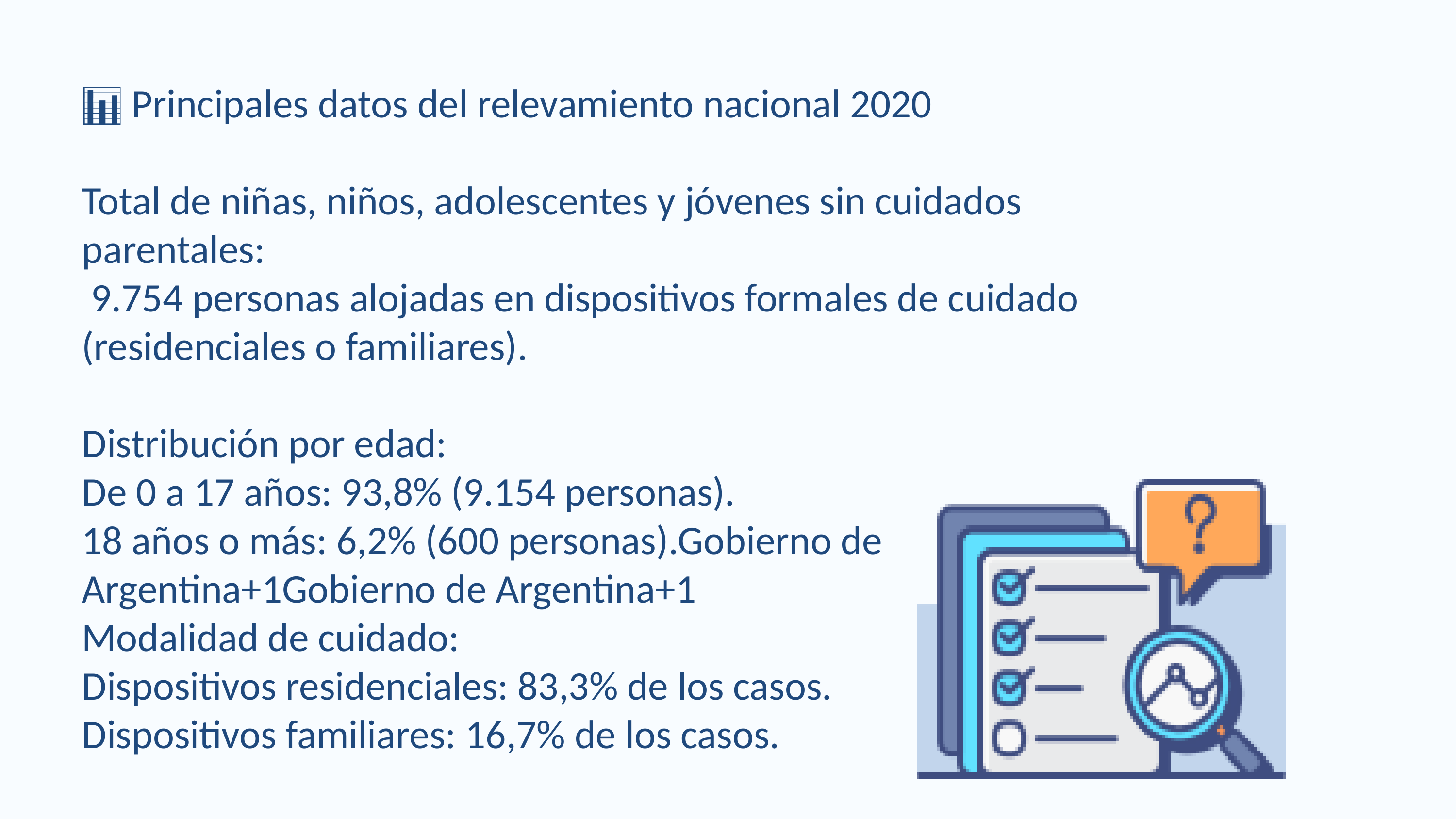

📊 Principales datos del relevamiento nacional 2020

Total de niñas, niños, adolescentes y jóvenes sin cuidados parentales:
 9.754 personas alojadas en dispositivos formales de cuidado (residenciales o familiares).

Distribución por edad:
De 0 a 17 años: 93,8% (9.154 personas).
18 años o más: 6,2% (600 personas).Gobierno de Argentina+1Gobierno de Argentina+1
Modalidad de cuidado:
Dispositivos residenciales: 83,3% de los casos.
Dispositivos familiares: 16,7% de los casos.